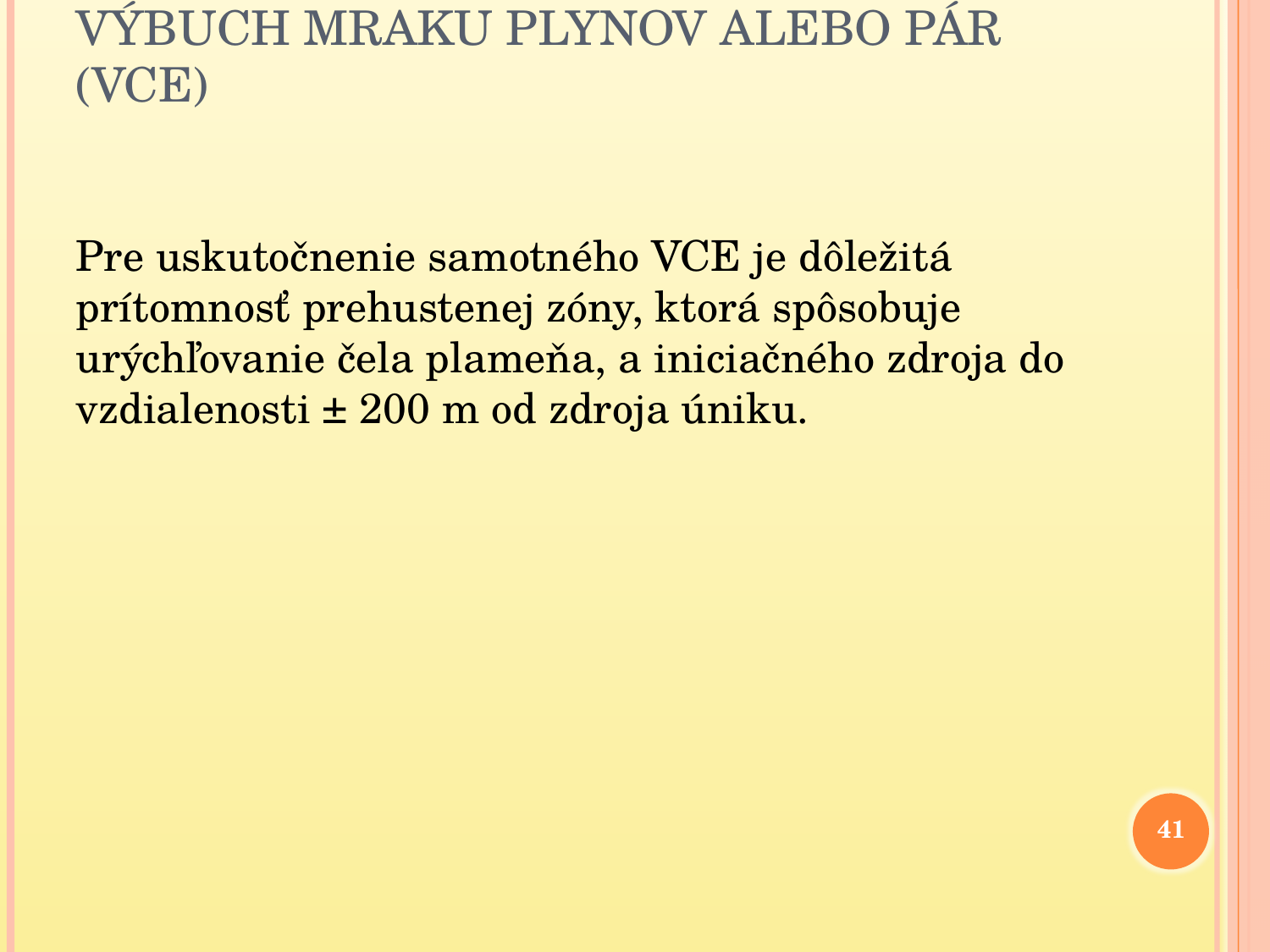

# Výbuch mraku plynov alebo pár (VCE)
Pre uskutočnenie samotného VCE je dôležitá prítomnosť prehustenej zóny, ktorá spôsobuje urýchľovanie čela plameňa, a iniciačného zdroja do vzdialenosti ± 200 m od zdroja úniku.

41